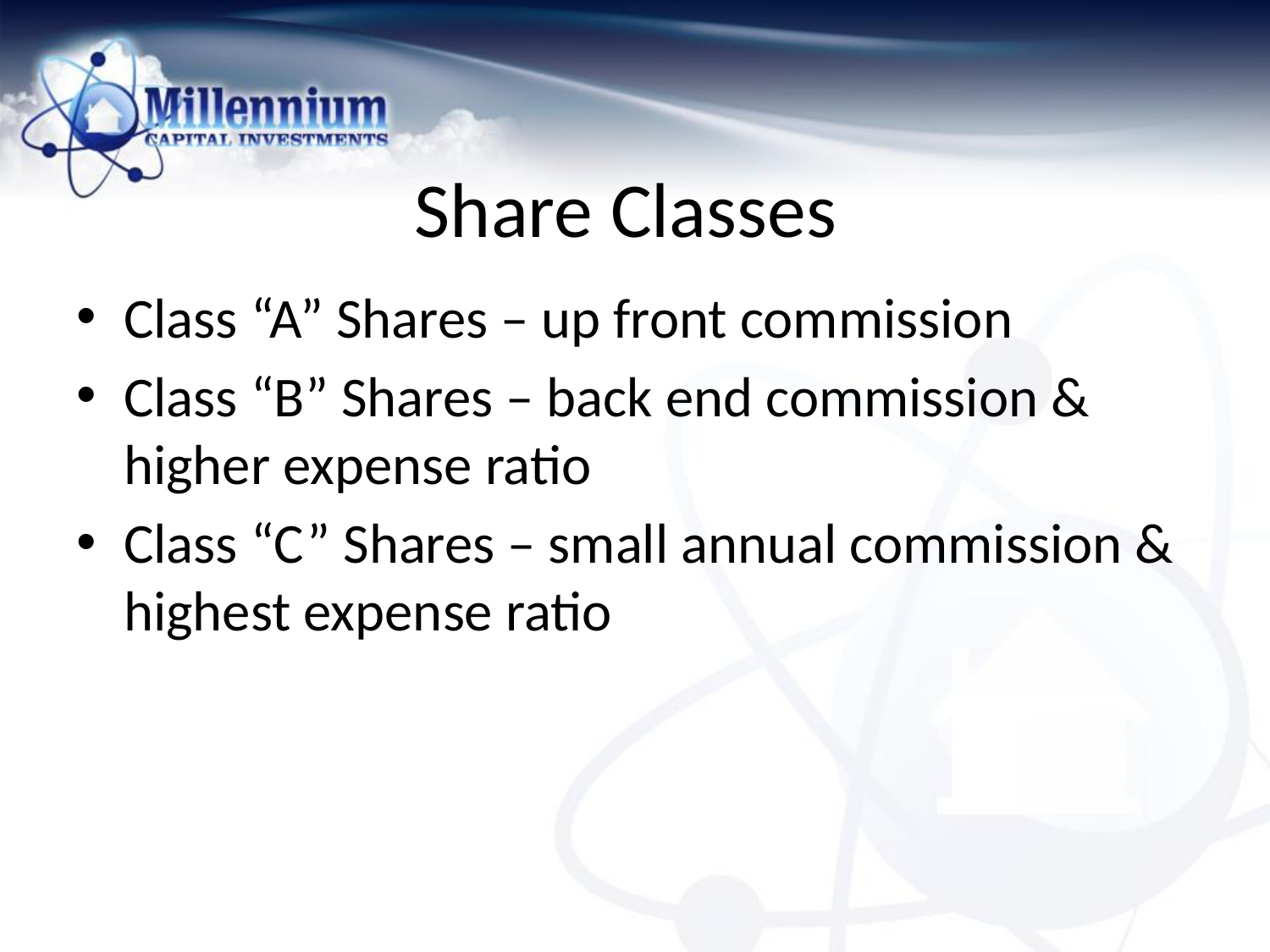

# Share Classes
Class “A” Shares – up front commission
Class “B” Shares – back end commission & higher expense ratio
Class “C” Shares – small annual commission & highest expense ratio